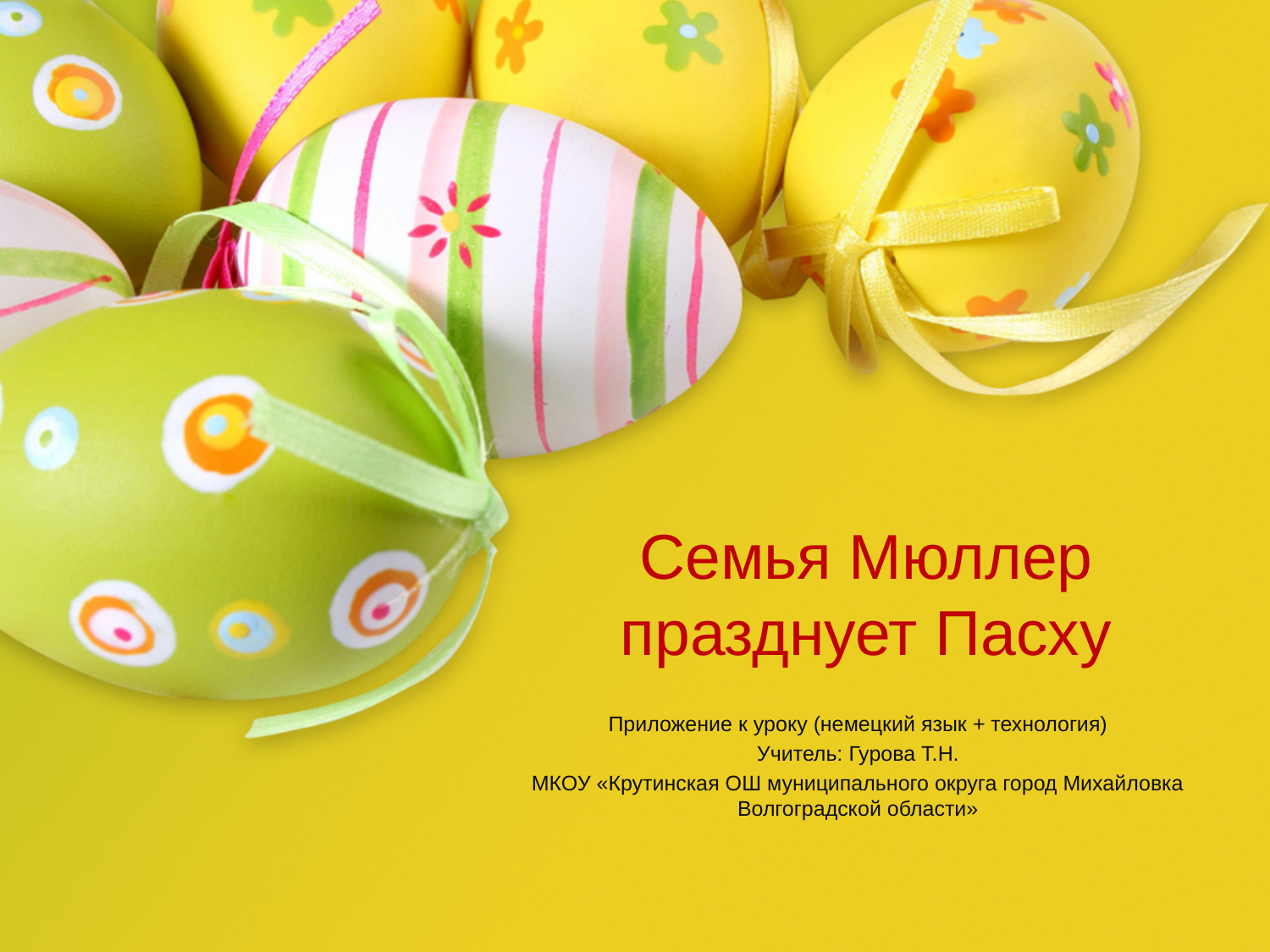

# Семья Мюллер празднует Пасху
Приложение к уроку (немецкий язык + технология)
Учитель: Гурова Т.Н.
МКОУ «Крутинская ОШ муниципального округа город Михайловка Волгоградской области»